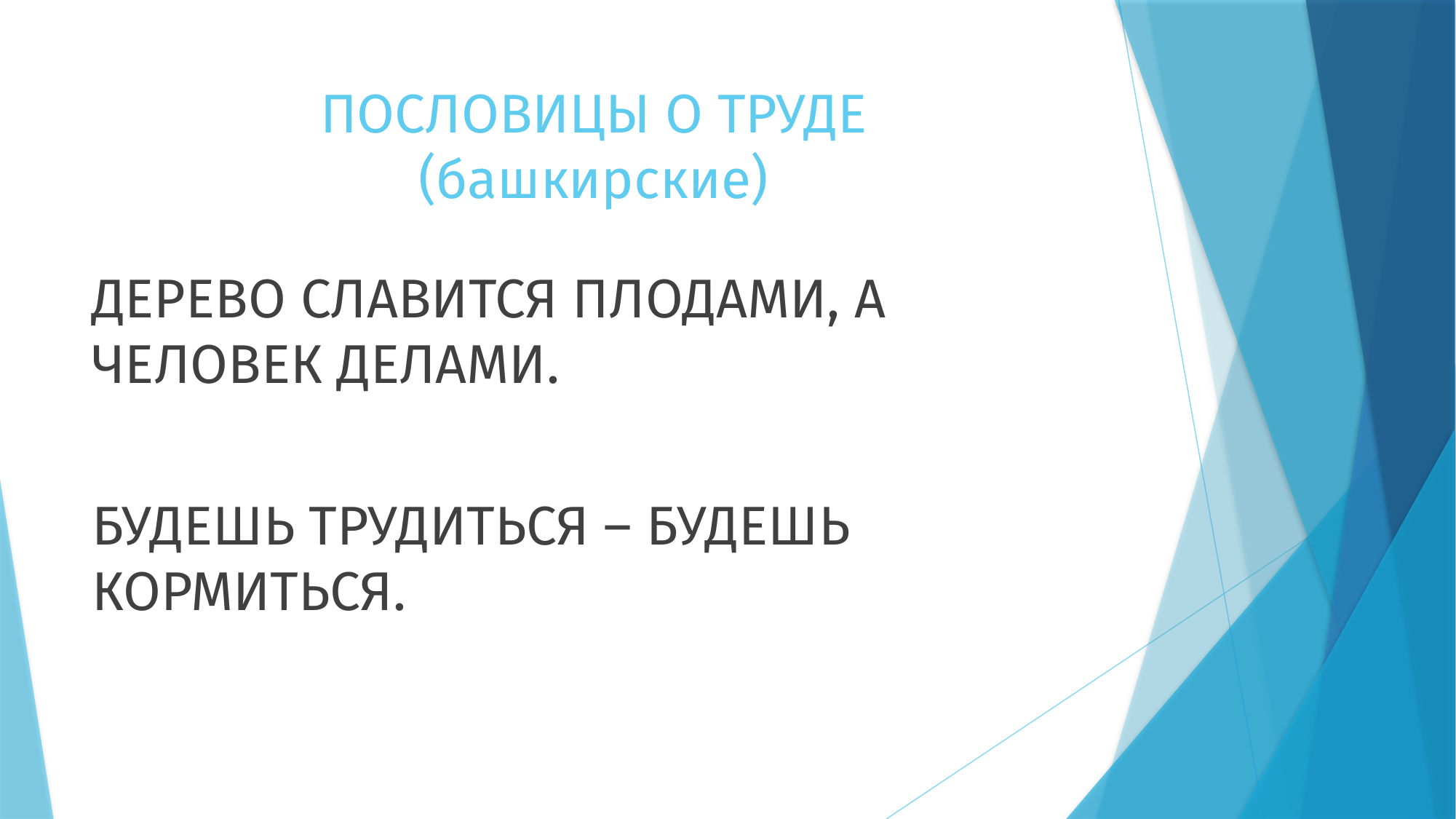

# ПОСЛОВИЦЫ О ТРУДЕ (башкирские)
ДЕРЕВО СЛАВИТСЯ ПЛОДАМИ, А ЧЕЛОВЕК ДЕЛАМИ.

БУДЕШЬ ТРУДИТЬСЯ – БУДЕШЬ КОРМИТЬСЯ.